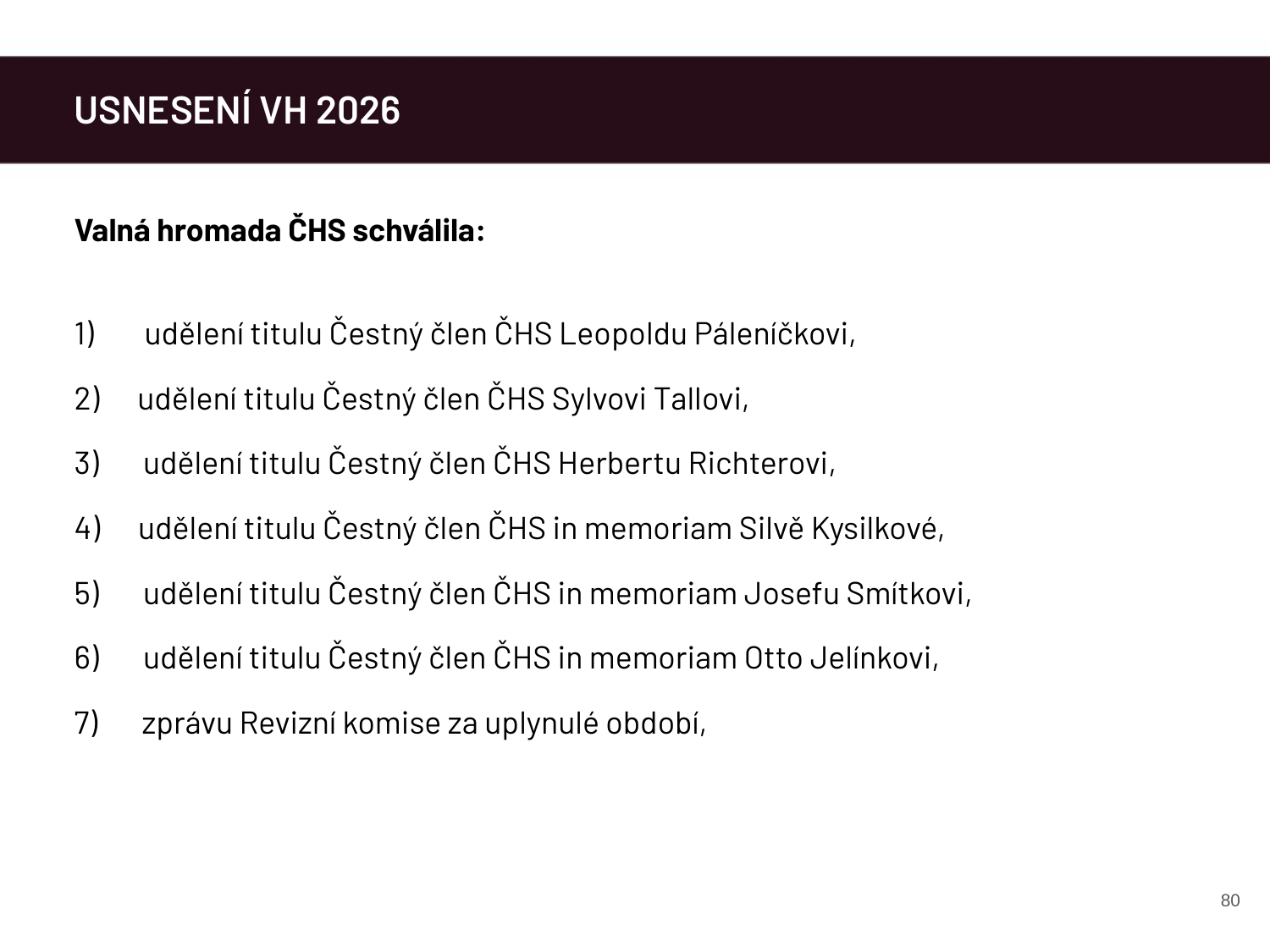

USNESENÍ VH 2026
Valná hromada ČHS schválila:

1)        udělení titulu Čestný člen ČHS Leopoldu Páleníčkovi,
2)      udělení titulu Čestný člen ČHS Sylvovi Tallovi,
3)       udělení titulu Čestný člen ČHS Herbertu Richterovi,
4)      udělení titulu Čestný člen ČHS in memoriam Silvě Kysilkové,
5)       udělení titulu Čestný člen ČHS in memoriam Josefu Smítkovi,
6)       udělení titulu Čestný člen ČHS in memoriam Otto Jelínkovi,
7)       zprávu Revizní komise za uplynulé období,

80